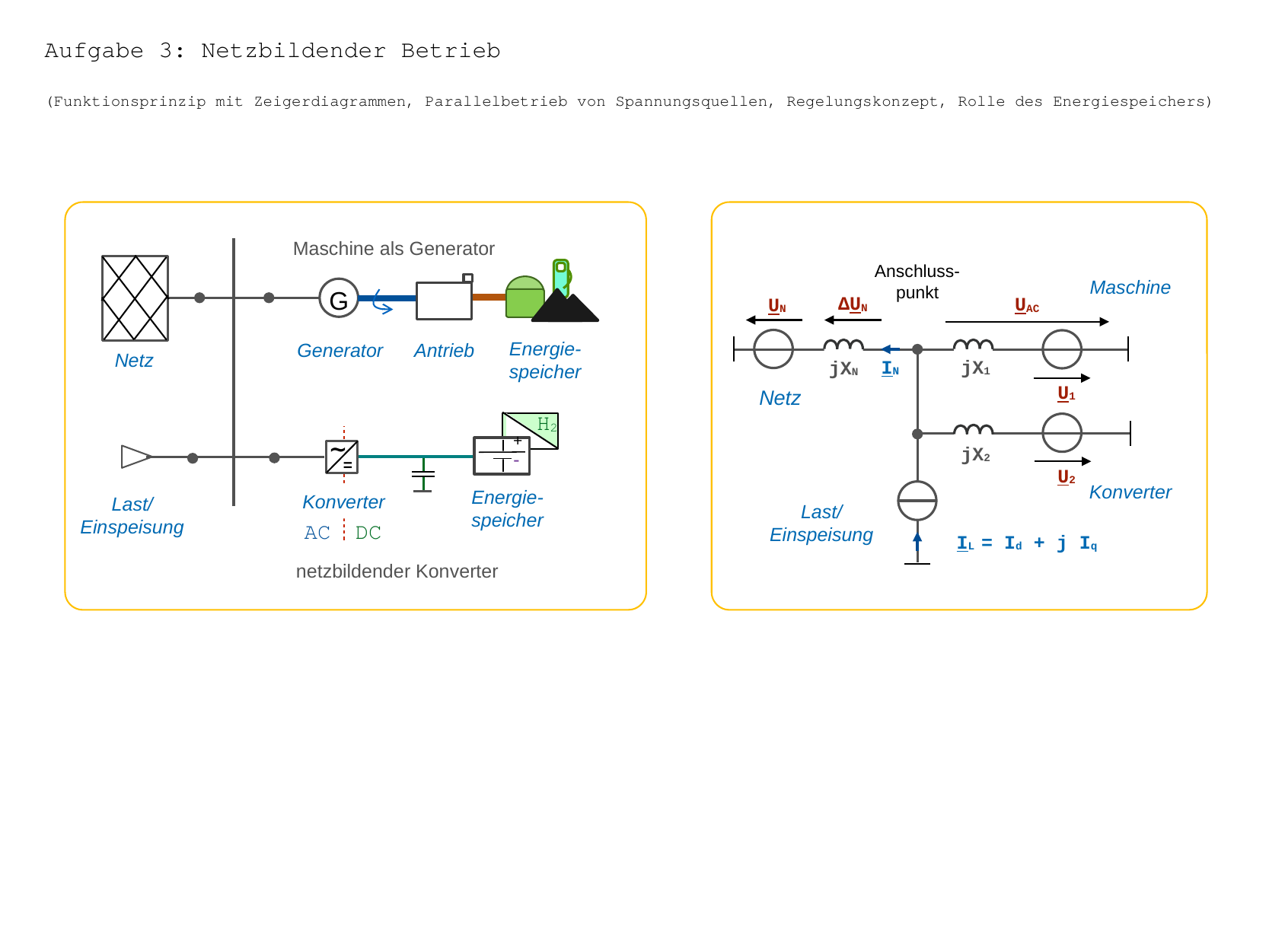

Aufgabe 3: Netzbildender Betrieb

(Funktionsprinzip mit Zeigerdiagrammen, Parallelbetrieb von Spannungsquellen, Regelungskonzept, Rolle des Energiespeichers)

Maschine als Generator

Anschluss-
punkt

Maschine

G
ΔUN
UAC
UN

Energie-speicher
Generator
Antrieb

Netz

IN

jX1

jXN
U1

Netz
H2

∼

=

jX2

+

-

U2

Konverter
Energie-speicher

Konverter
Last/ Einspeisung

Last/ Einspeisung
AC
DC
IL = Id + j Iq

netzbildender Konverter